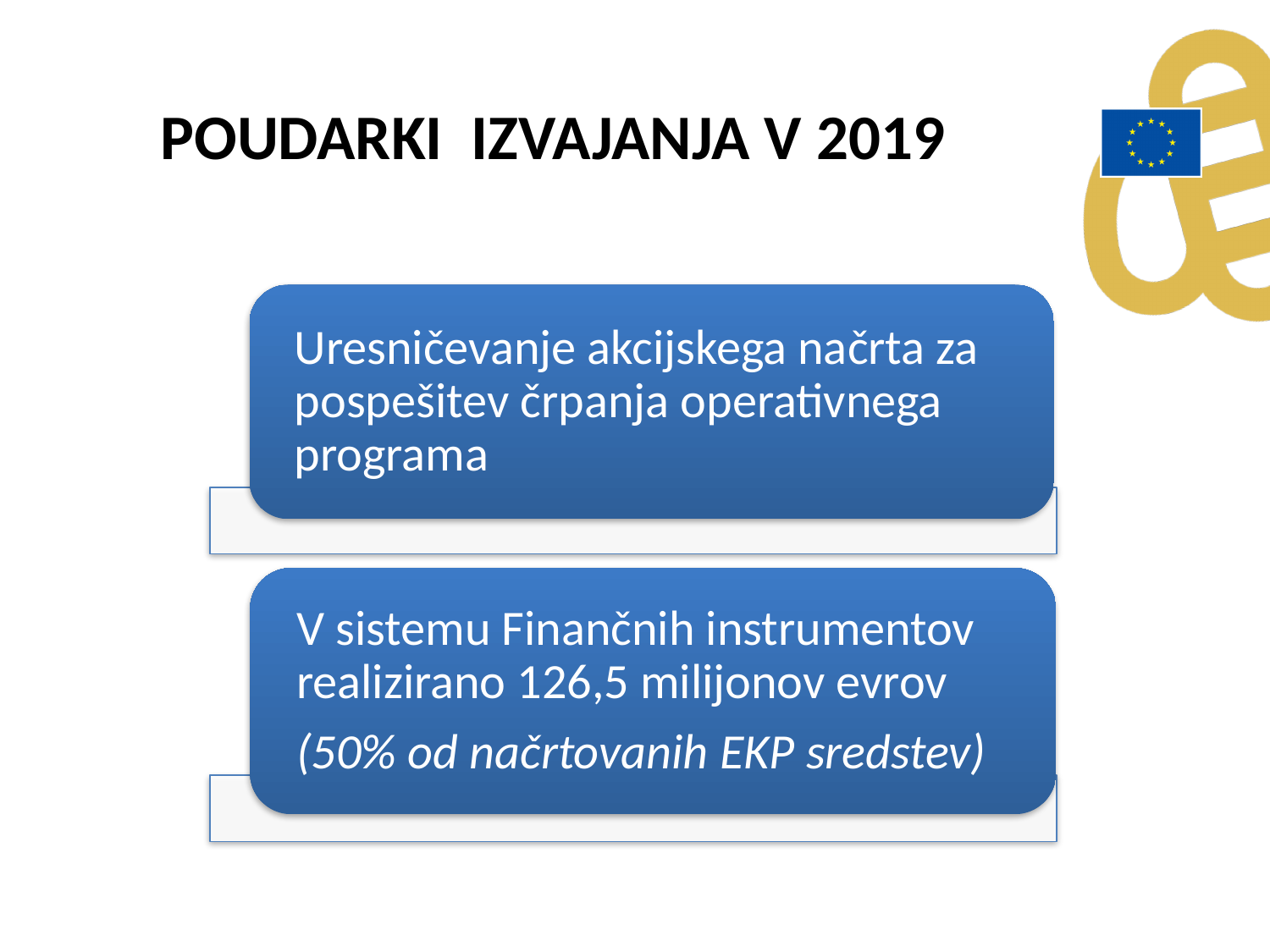

POUDARKI  IZVAJANJA V 2019
Uresničevanje akcijskega načrta za pospešitev črpanja operativnega programa
V sistemu Finančnih instrumentov realizirano 126,5 milijonov evrov
(50% od načrtovanih EKP sredstev)